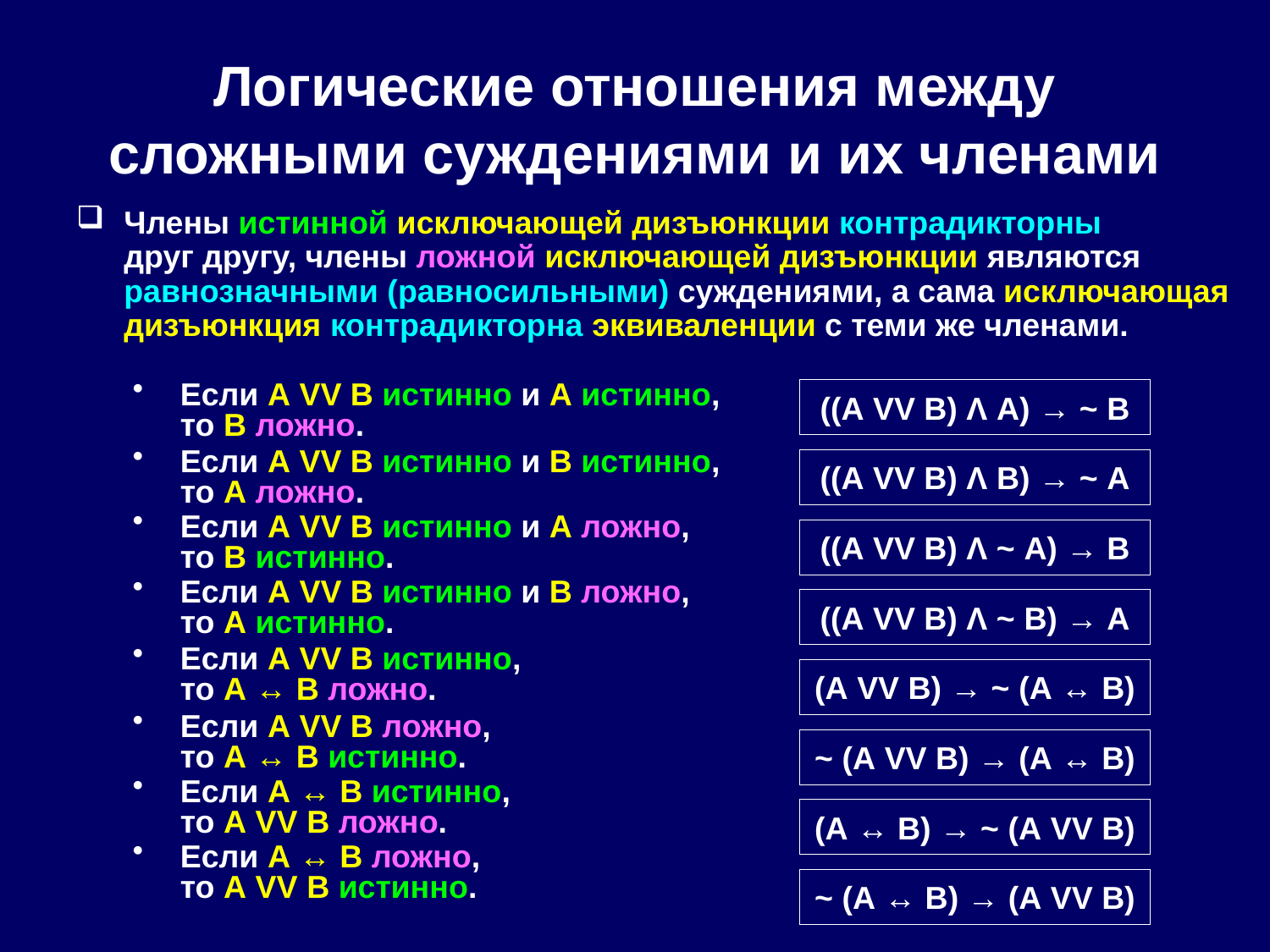

# Логические отношения между сложными суждениями и их членами
Члены истинной исключающей дизъюнкции контрадикторны
друг другу, члены ложной исключающей дизъюнкции являются равнозначными (равносильными) суждениями, а сама исключающая дизъюнкция контрадикторна эквиваленции с теми же членами.
Если A VV B истинно и A истинно,
то B ложно.
Если A VV B истинно и B истинно,
то A ложно.
Если A VV B истинно и A ложно,
то B истинно.
Если A VV B истинно и B ложно,
то A истинно.
Если A VV B истинно,
то A ↔ B ложно.
Если A VV B ложно,
то A ↔ B истинно.
Если A ↔ B истинно,
то A VV B ложно.
Если A ↔ B ложно,
то A VV B истинно.
((A VV B) Λ A) → ~ B
((A VV B) Λ B) → ~ A
((A VV B) Λ ~ A) → B
((A VV B) Λ ~ B) → A
(A VV B) → ~ (A ↔ B)
~ (A VV B) → (A ↔ B)
(A ↔ B) → ~ (A VV B)
~ (A ↔ B) → (A VV B)